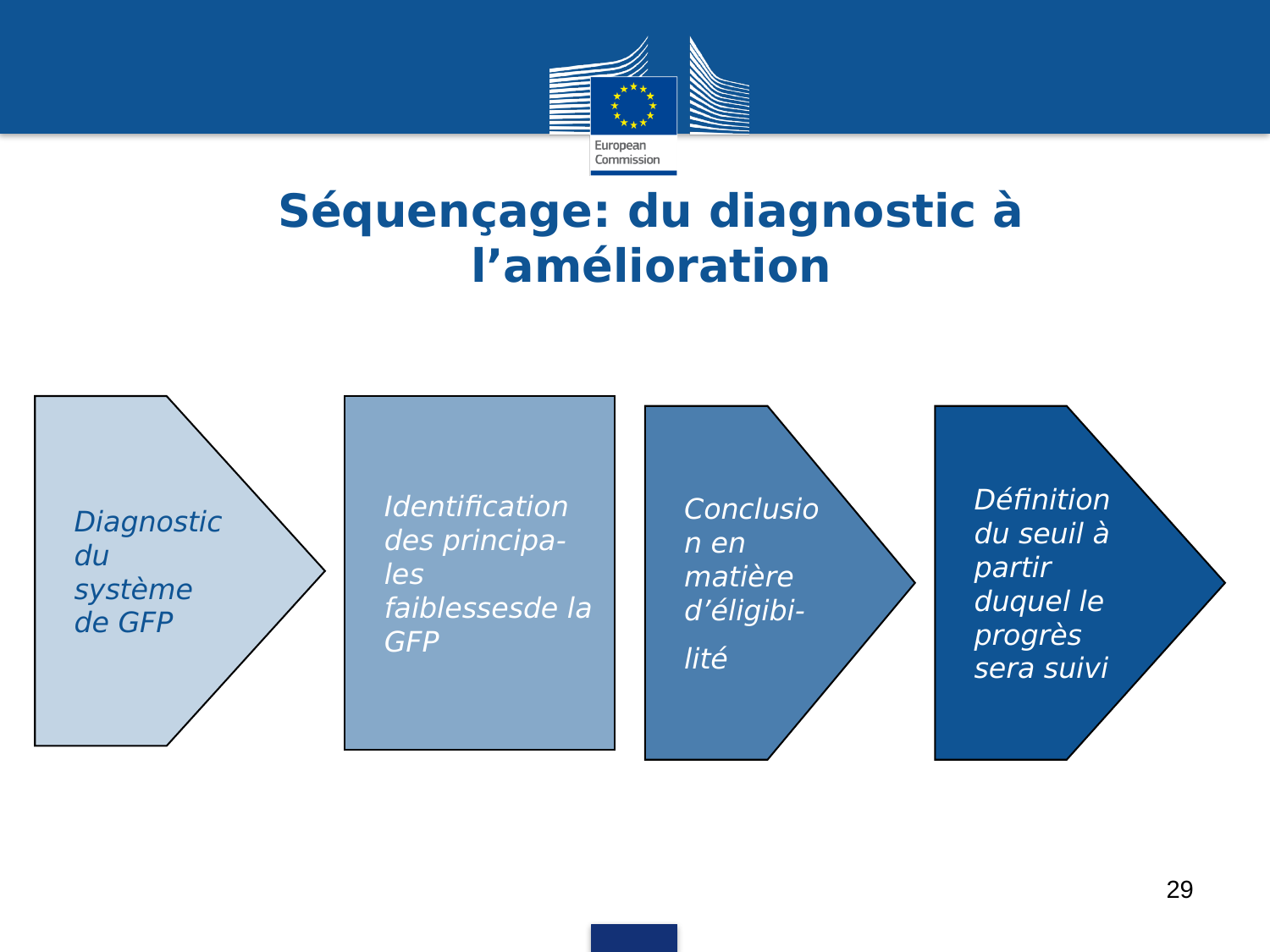

# Séquençage: du diagnostic à l’amélioration
Diagnostic du système de GFP
Identification des principa-les faiblessesde la GFP
Conclusion en matière d’éligibi-
lité
Définition du seuil à partir duquel le progrès sera suivi
29